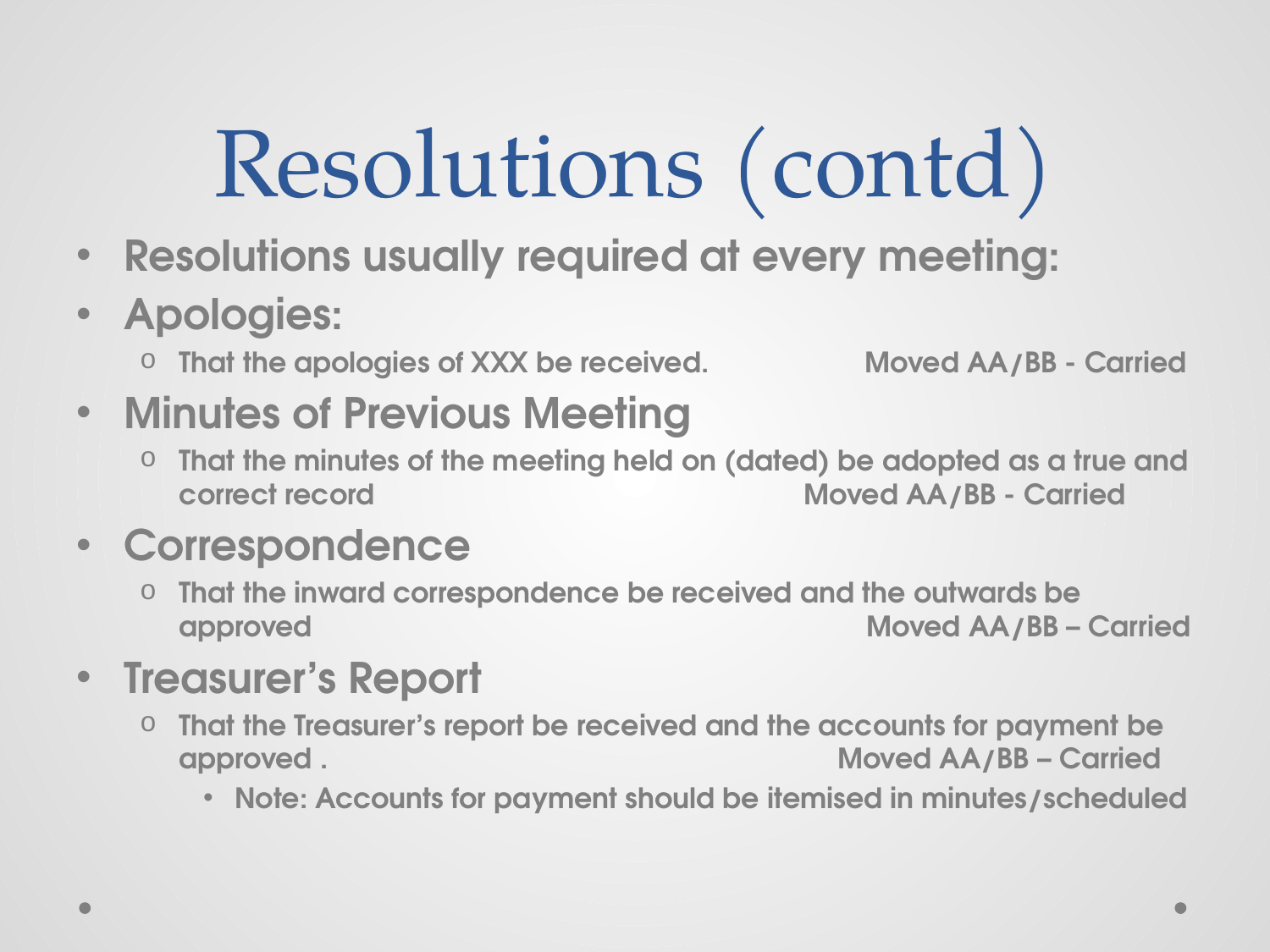

# Resolutions (contd)
Resolutions usually required at every meeting:
Apologies:
That the apologies of XXX be received.                    Moved AA/BB - Carried
Minutes of Previous Meeting
That the minutes of the meeting held on (dated) be adopted as a true and correct record                                                       Moved AA/BB - Carried
Correspondence
That the inward correspondence be received and the outwards be approved                                                                       Moved AA/BB – Carried
Treasurer’s Report
That the Treasurer’s report be received and the accounts for payment be approved .				   Moved AA/BB – Carried
Note: Accounts for payment should be itemised in minutes/scheduled